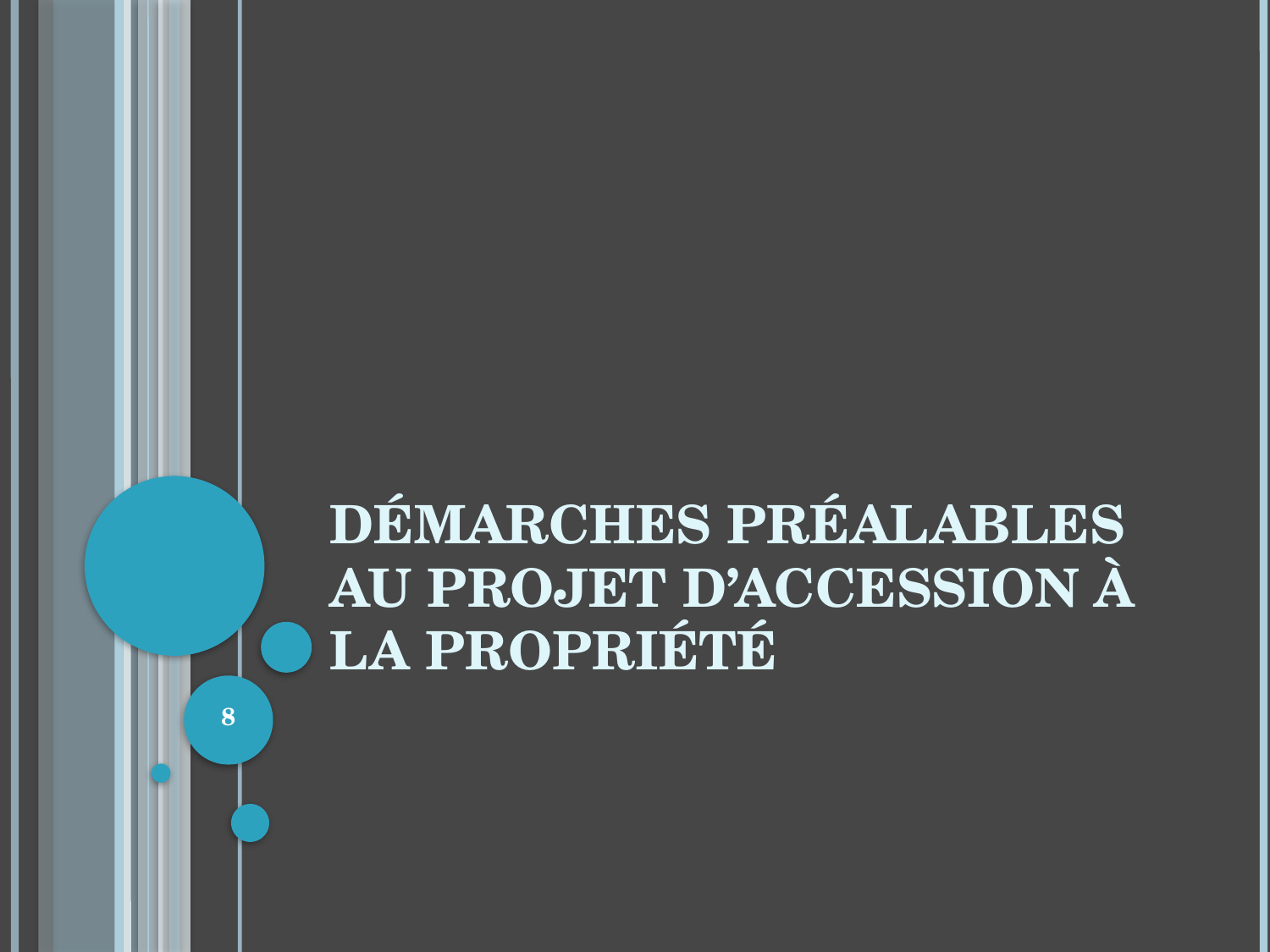

# Démarches préalables au projet d’accession à la propriété
8